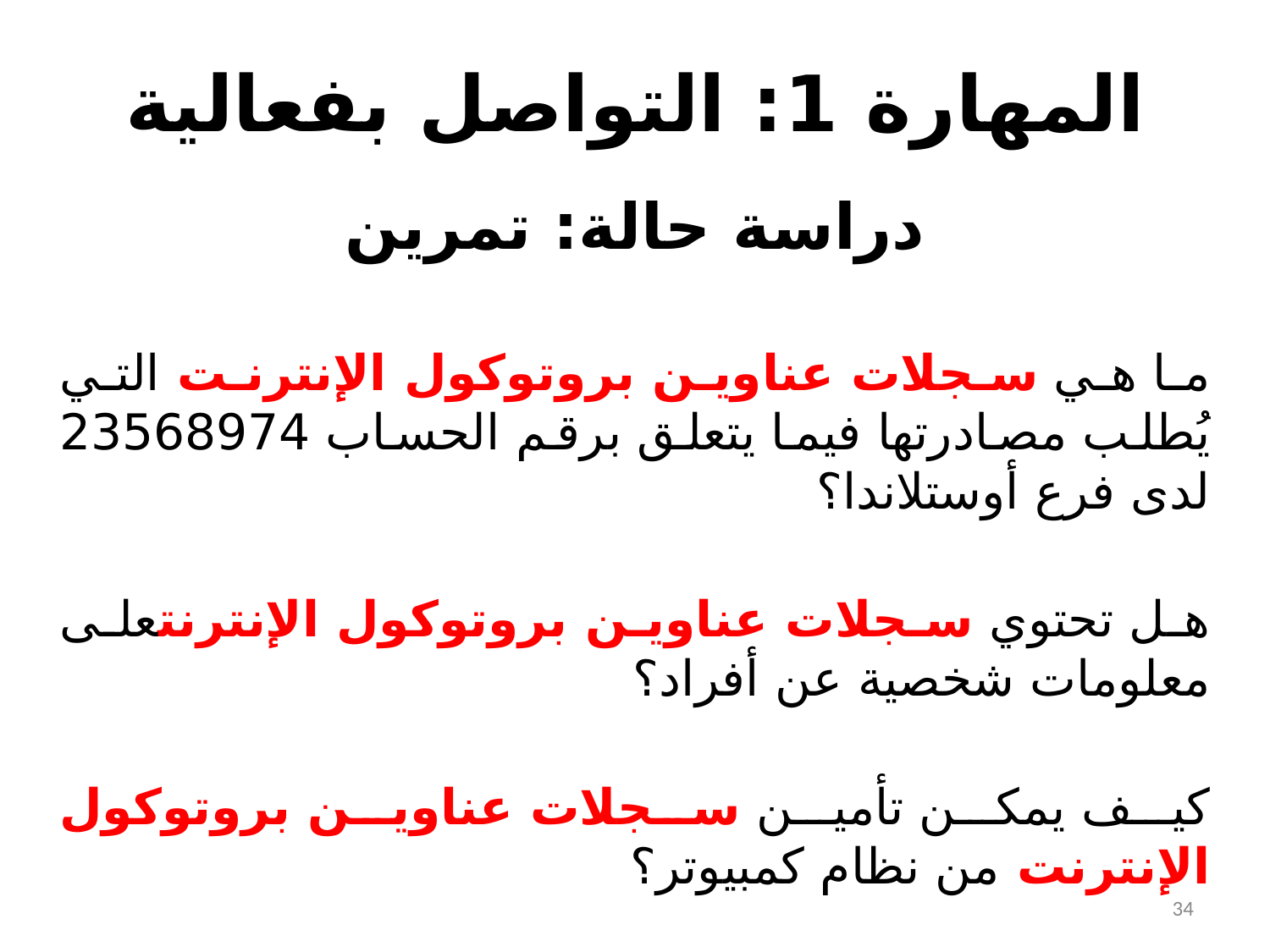

# المهارة 1: التواصل بفعالية
دراسة حالة: تمرين

ما هي سجلات عناوين بروتوكول الإنترنت التي يُطلب مصادرتها فيما يتعلق برقم الحساب 23568974 لدى فرع أوستلاندا؟
هل تحتوي سجلات عناوين بروتوكول الإنترنتعلى معلومات شخصية عن أفراد؟
كيف يمكن تأمين سجلات عناوين بروتوكول الإنترنت من نظام كمبيوتر؟
34